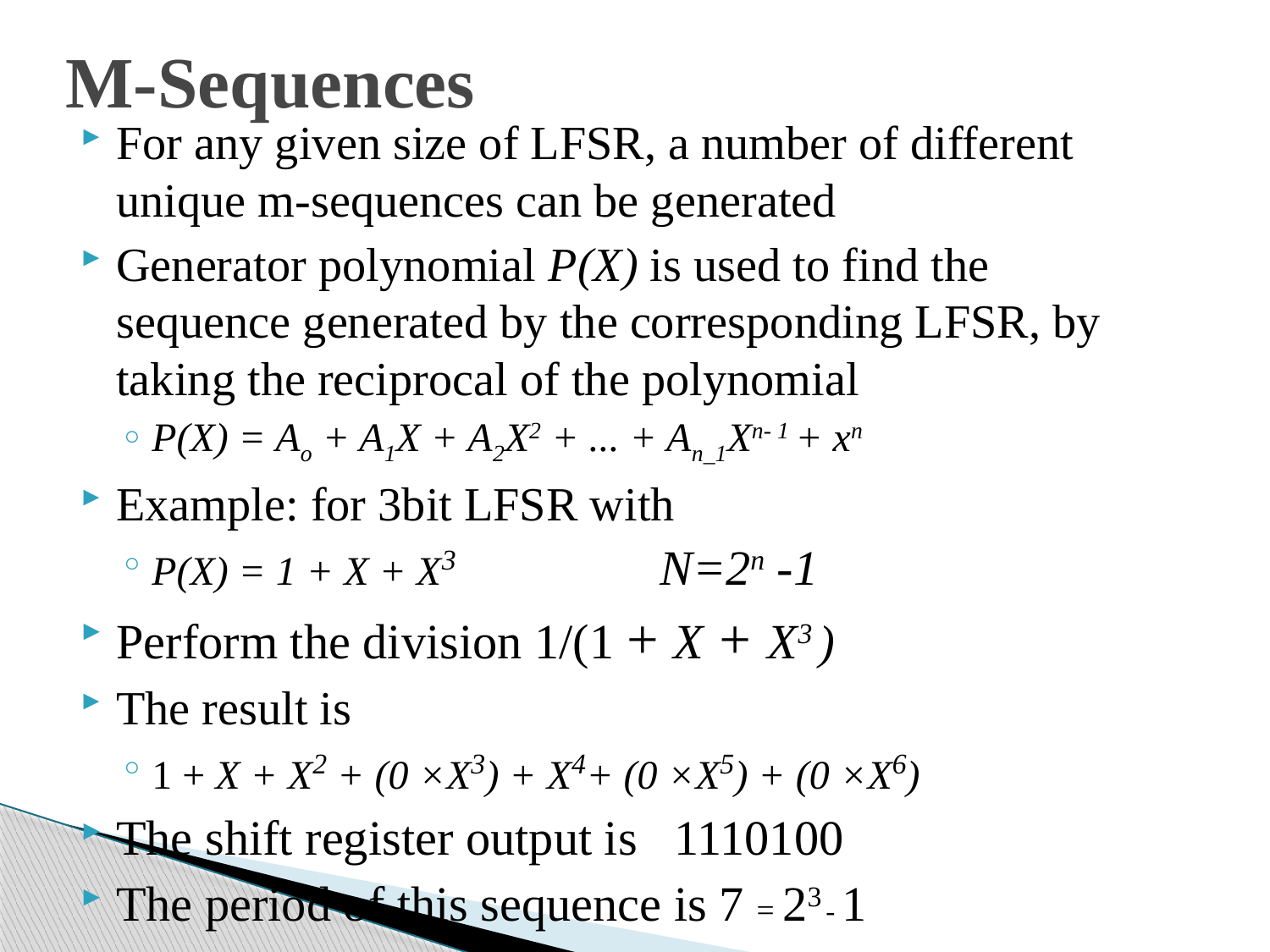

# M-Sequences
For any given size of LFSR, a number of different unique m-sequences can be generated
Generator polynomial P(X) is used to find the sequence generated by the corresponding LFSR, by taking the reciprocal of the polynomial
P(X) = Ao + A1X + A2X2 + ... + An_1Xn- 1 + xn
Example: for 3bit LFSR with
P(X) = 1 + X + X3		N=2n -1
Perform the division 1/(1 + X + X3 )
The result is
1 + X + X2 + (0 ×X3) + X4+ (0 ×X5) + (0 ×X6)
The shift register output is   1110100
The period of this sequence is 7 = 23 - 1